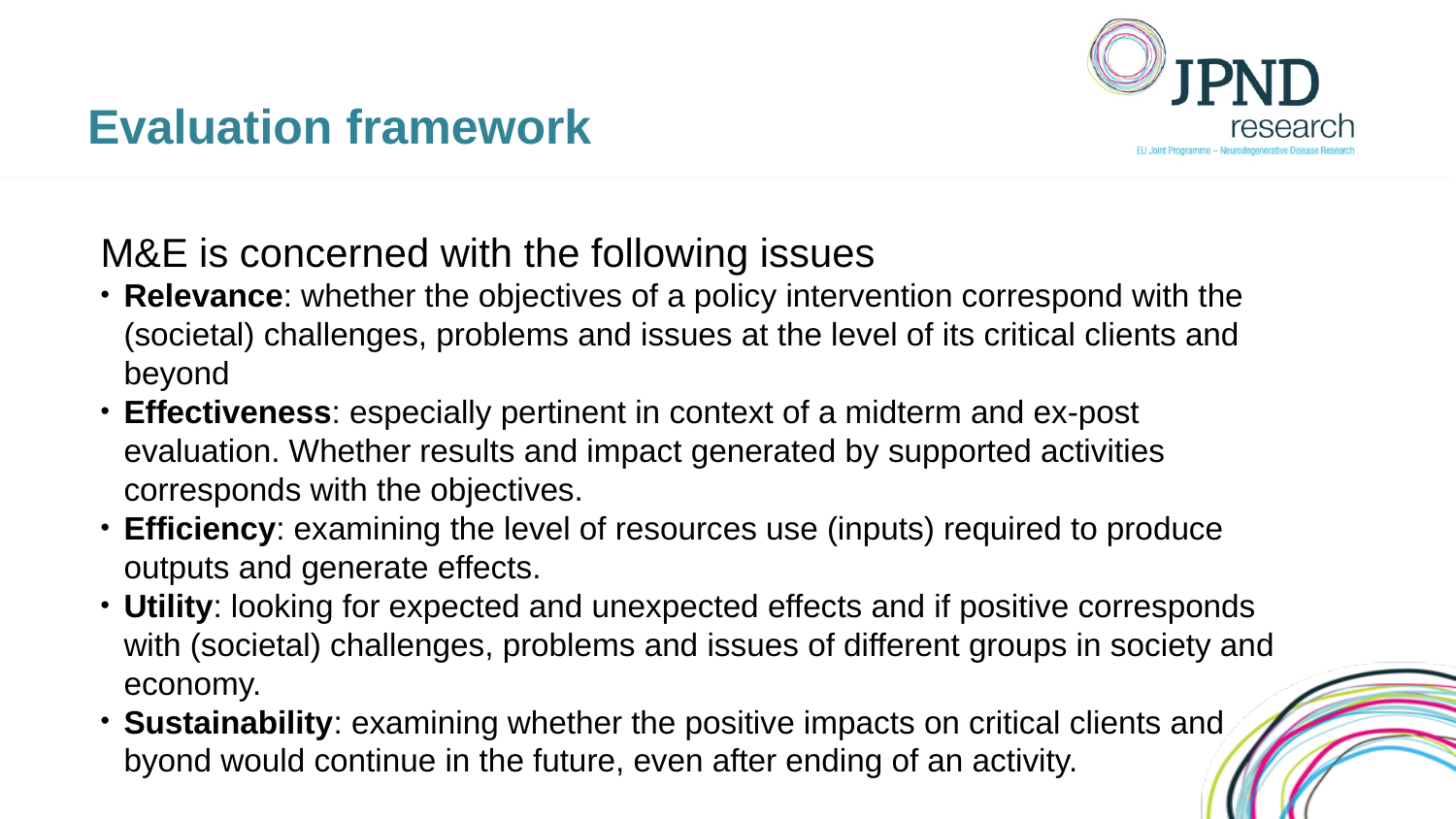

# Evaluation framework
M&E is concerned with the following issues
Relevance: whether the objectives of a policy intervention correspond with the (societal) challenges, problems and issues at the level of its critical clients and beyond
Effectiveness: especially pertinent in context of a midterm and ex-post evaluation. Whether results and impact generated by supported activities corresponds with the objectives.
Efficiency: examining the level of resources use (inputs) required to produce outputs and generate effects.
Utility: looking for expected and unexpected effects and if positive corresponds with (societal) challenges, problems and issues of different groups in society and economy.
Sustainability: examining whether the positive impacts on critical clients and byond would continue in the future, even after ending of an activity.